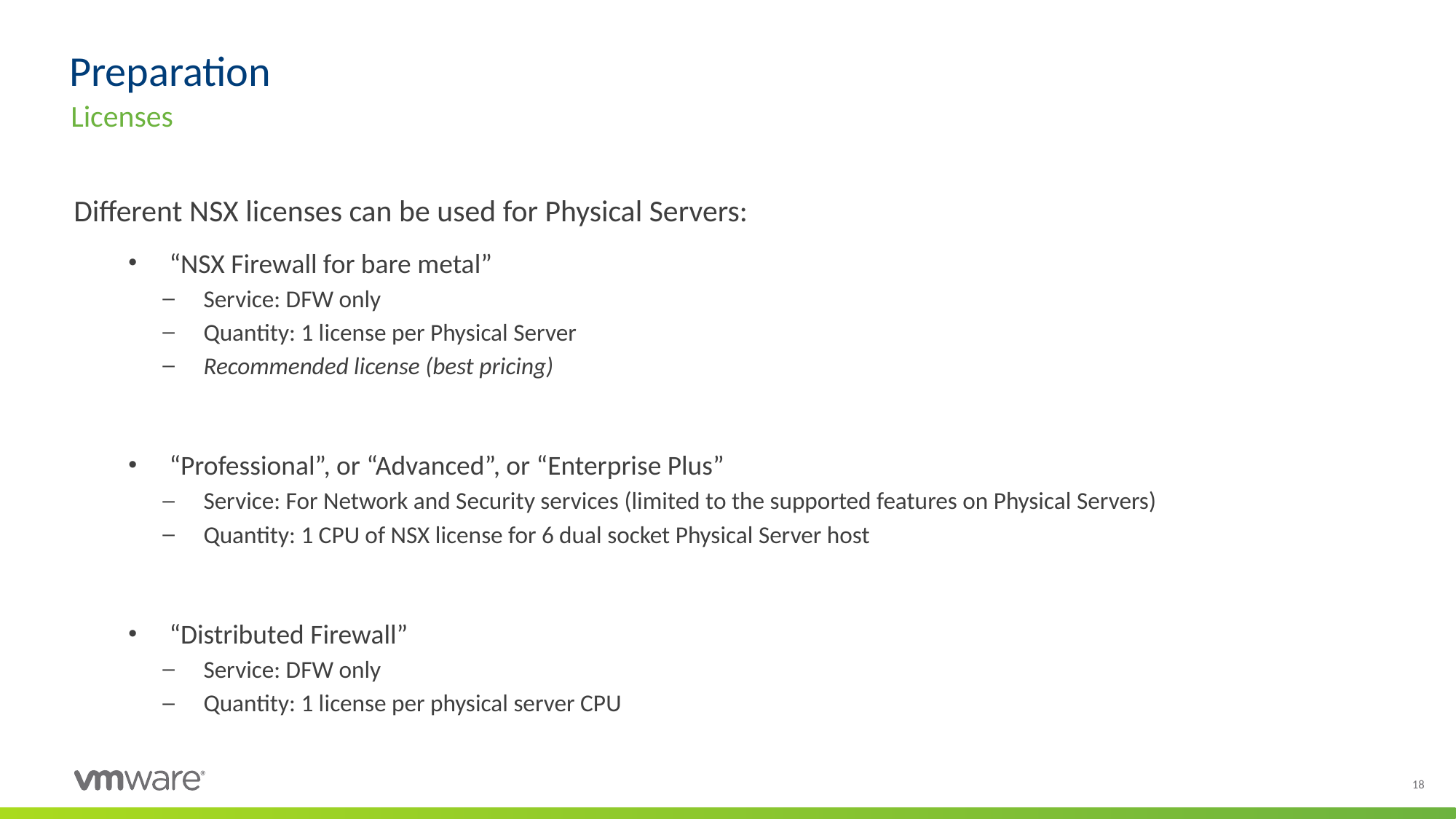

# Preparation
Licenses
Different NSX licenses can be used for Physical Servers:
“NSX Firewall for bare metal”
Service: DFW only
Quantity: 1 license per Physical Server
Recommended license (best pricing)

“Professional”, or “Advanced”, or “Enterprise Plus”
Service: For Network and Security services (limited to the supported features on Physical Servers)
Quantity: 1 CPU of NSX license for 6 dual socket Physical Server host

“Distributed Firewall”
Service: DFW only
Quantity: 1 license per physical server CPU